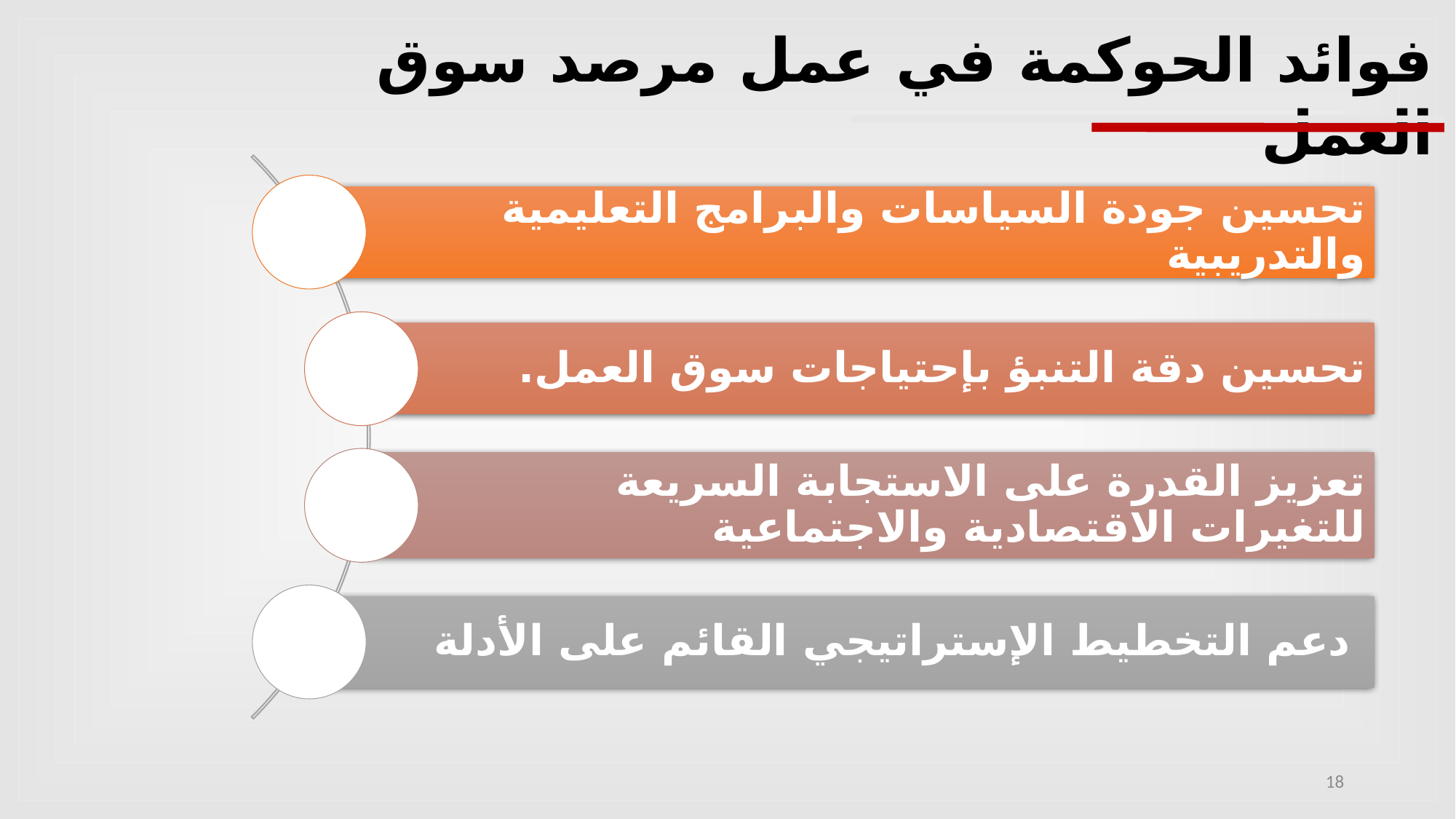

فوائد الحوكمة في عمل مرصد سوق العمل

تحسين جودة السياسات والبرامج التعليمية والتدريبية
تحسين دقة التنبؤ بإحتياجات سوق العمل.
تعزيز القدرة على الاستجابة السريعة للتغيرات الاقتصادية والاجتماعية
دعم التخطيط الإستراتيجي القائم على الأدلة
18